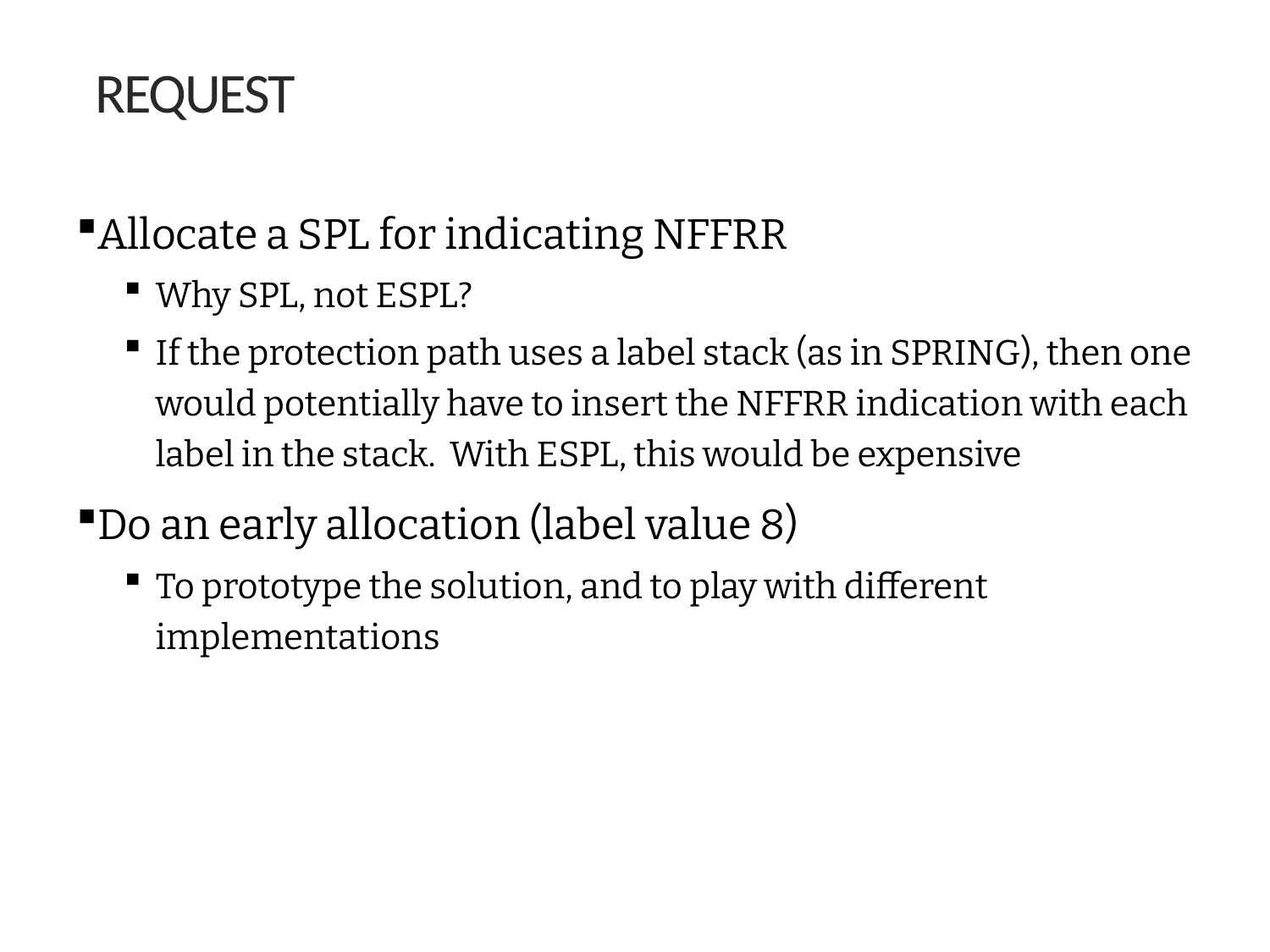

# Request
Allocate a SPL for indicating NFFRR
Why SPL, not ESPL?
If the protection path uses a label stack (as in SPRING), then one would potentially have to insert the NFFRR indication with each label in the stack.  With ESPL, this would be expensive
Do an early allocation (label value 8)
To prototype the solution, and to play with different implementations